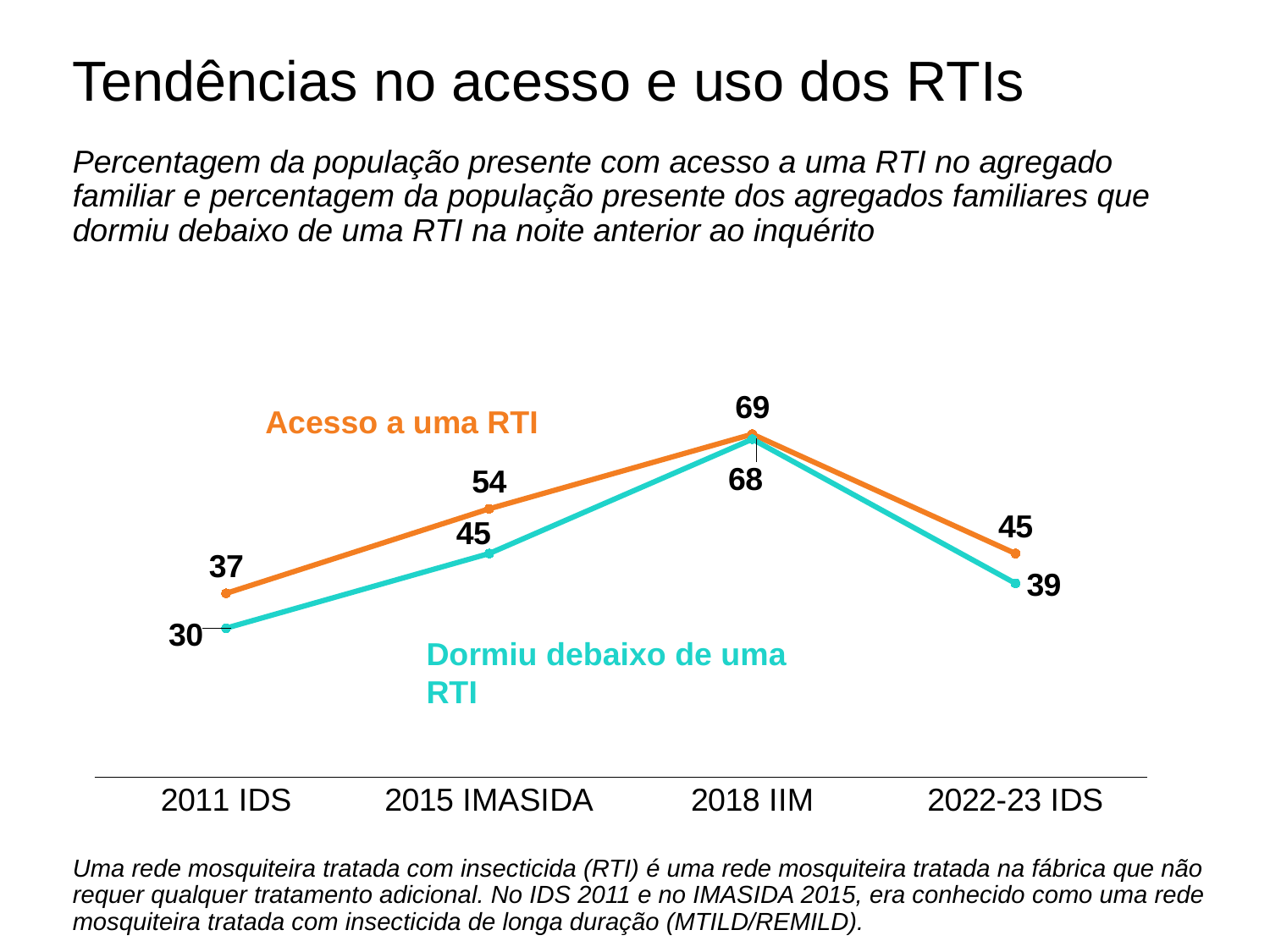

Tendências no acesso e uso dos RTIs
Percentagem da população presente com acesso a uma RTI no agregado familiar e percentagem da população presente dos agregados familiares que dormiu debaixo de uma RTI na noite anterior ao inquérito

### Chart

| Category | acesso | dormiu |
|---|---|---|
| 2011 IDS | 37.0 | 30.0 |
| 2015 IMASIDA | 54.0 | 45.0 |
| 2018 IIM | 69.0 | 68.0 |
| 2022-23 IDS | 45.0 | 39.0 |
Acesso a uma RTI
Dormiu debaixo de uma RTI
Uma rede mosquiteira tratada com insecticida (RTI) é uma rede mosquiteira tratada na fábrica que não requer qualquer tratamento adicional. No IDS 2011 e no IMASIDA 2015, era conhecido como uma rede mosquiteira tratada com insecticida de longa duração (MTILD/REMILD).